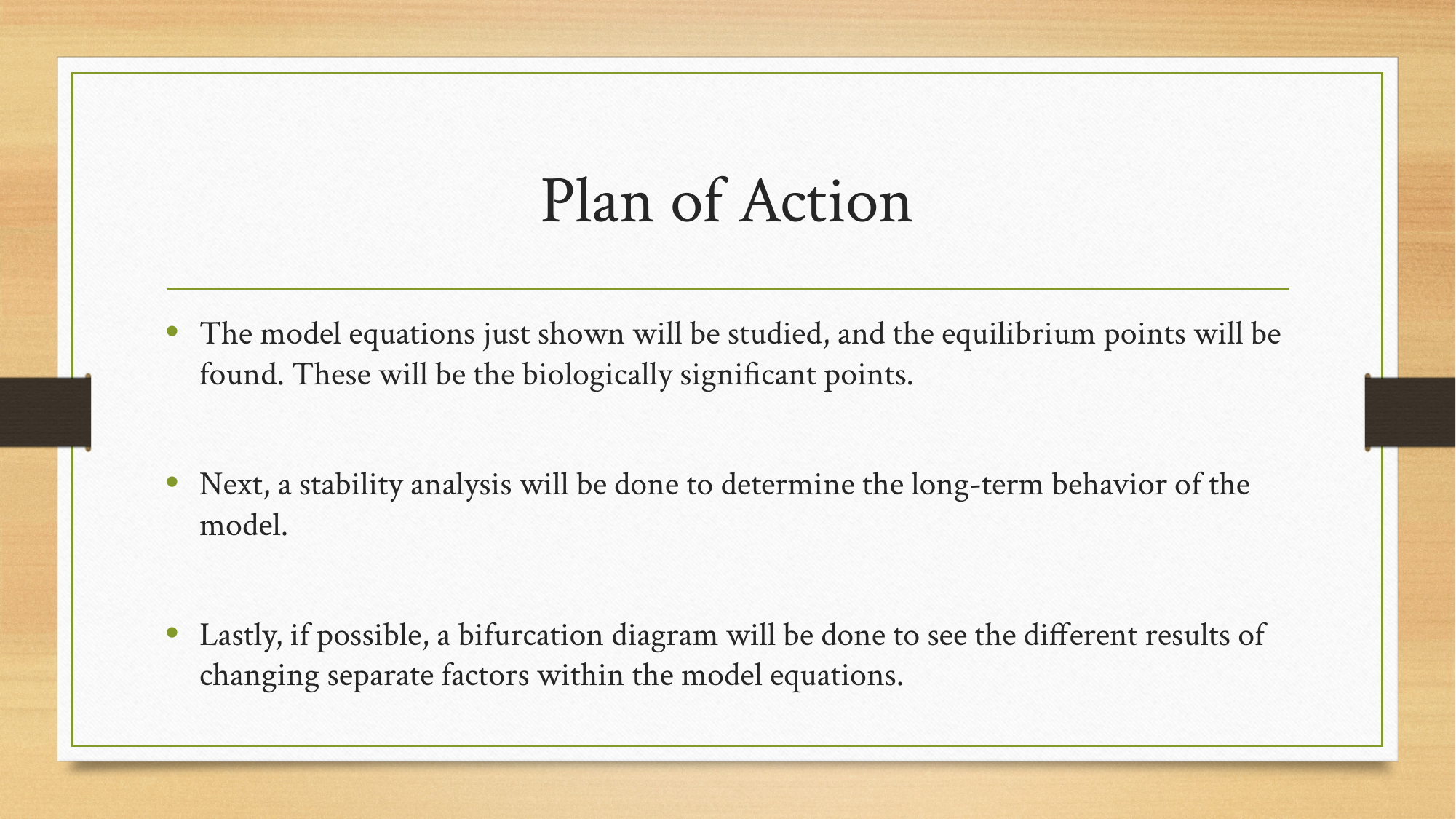

# Plan of Action
The model equations just shown will be studied, and the equilibrium points will be found. These will be the biologically significant points.

Next, a stability analysis will be done to determine the long-term behavior of the model.

Lastly, if possible, a bifurcation diagram will be done to see the different results of changing separate factors within the model equations.